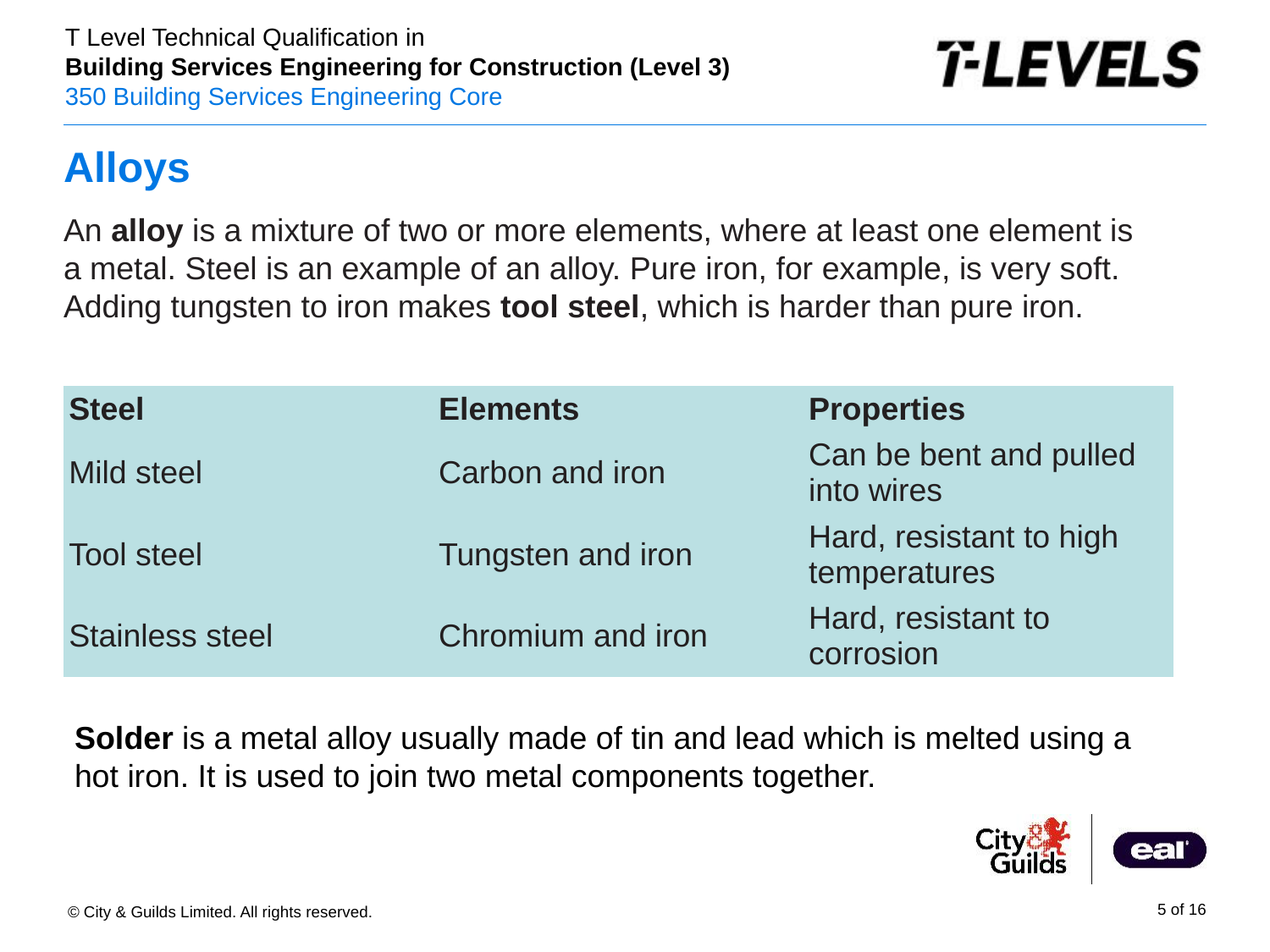

# Alloys
An alloy is a mixture of two or more elements, where at least one element is a metal. Steel is an example of an alloy. Pure iron, for example, is very soft. Adding tungsten to iron makes tool steel, which is harder than pure iron.

| Steel | Elements | Properties |
| --- | --- | --- |
| Mild steel | Carbon and iron | Can be bent and pulled into wires |
| Tool steel | Tungsten and iron | Hard, resistant to high temperatures |
| Stainless steel | Chromium and iron | Hard, resistant to corrosion |
Solder is a metal alloy usually made of tin and lead which is melted using a hot iron. It is used to join two metal components together.